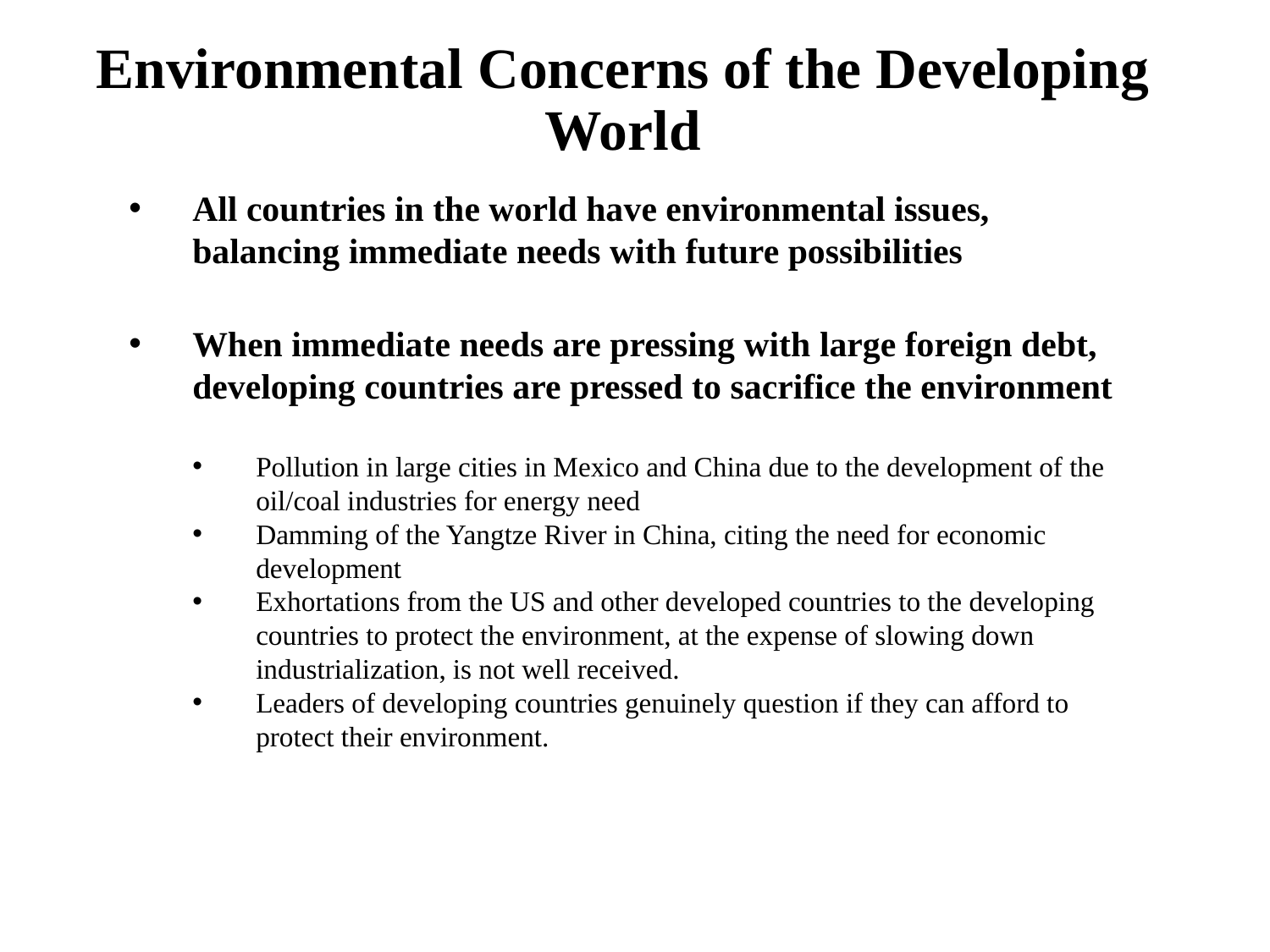

# Environmental Concerns of the Developing World
All countries in the world have environmental issues, balancing immediate needs with future possibilities

When immediate needs are pressing with large foreign debt, developing countries are pressed to sacrifice the environment

Pollution in large cities in Mexico and China due to the development of the oil/coal industries for energy need
Damming of the Yangtze River in China, citing the need for economic development
Exhortations from the US and other developed countries to the developing countries to protect the environment, at the expense of slowing down industrialization, is not well received.
Leaders of developing countries genuinely question if they can afford to protect their environment.